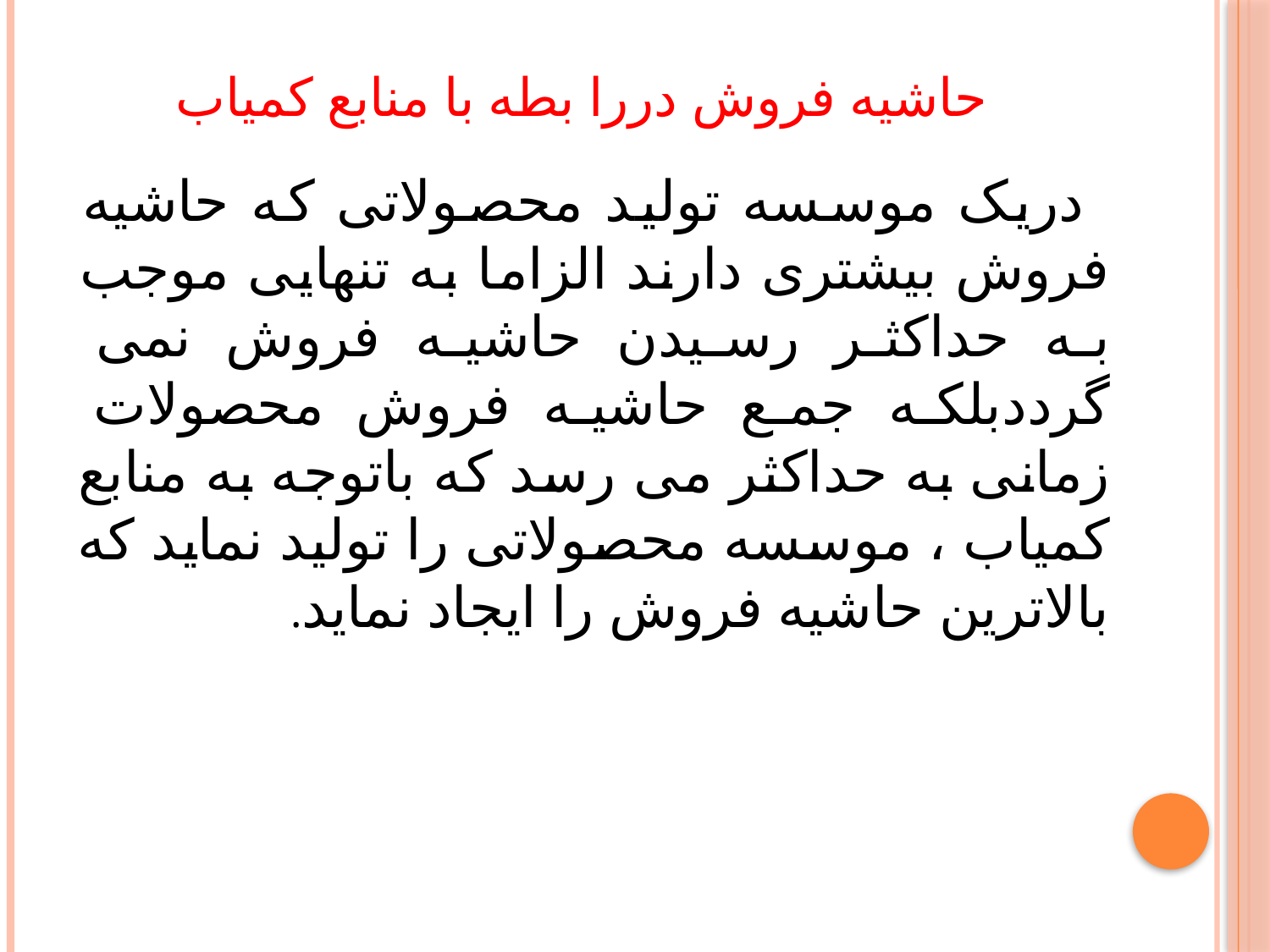

# حاشیه فروش دررا بطه با منابع کمیاب
   دریک موسسه تولید محصولاتی که حاشیه فروش بیشتری دارند الزاما به تنهایی موجب به حداکثر رسیدن حاشیه فروش نمی گرددبلکه جمع حاشیه فروش محصولات زمانی به حداکثر می رسد که باتوجه به منابع کمیاب ، موسسه محصولاتی را تولید نماید که بالاترین حاشیه فروش را ایجاد نماید.